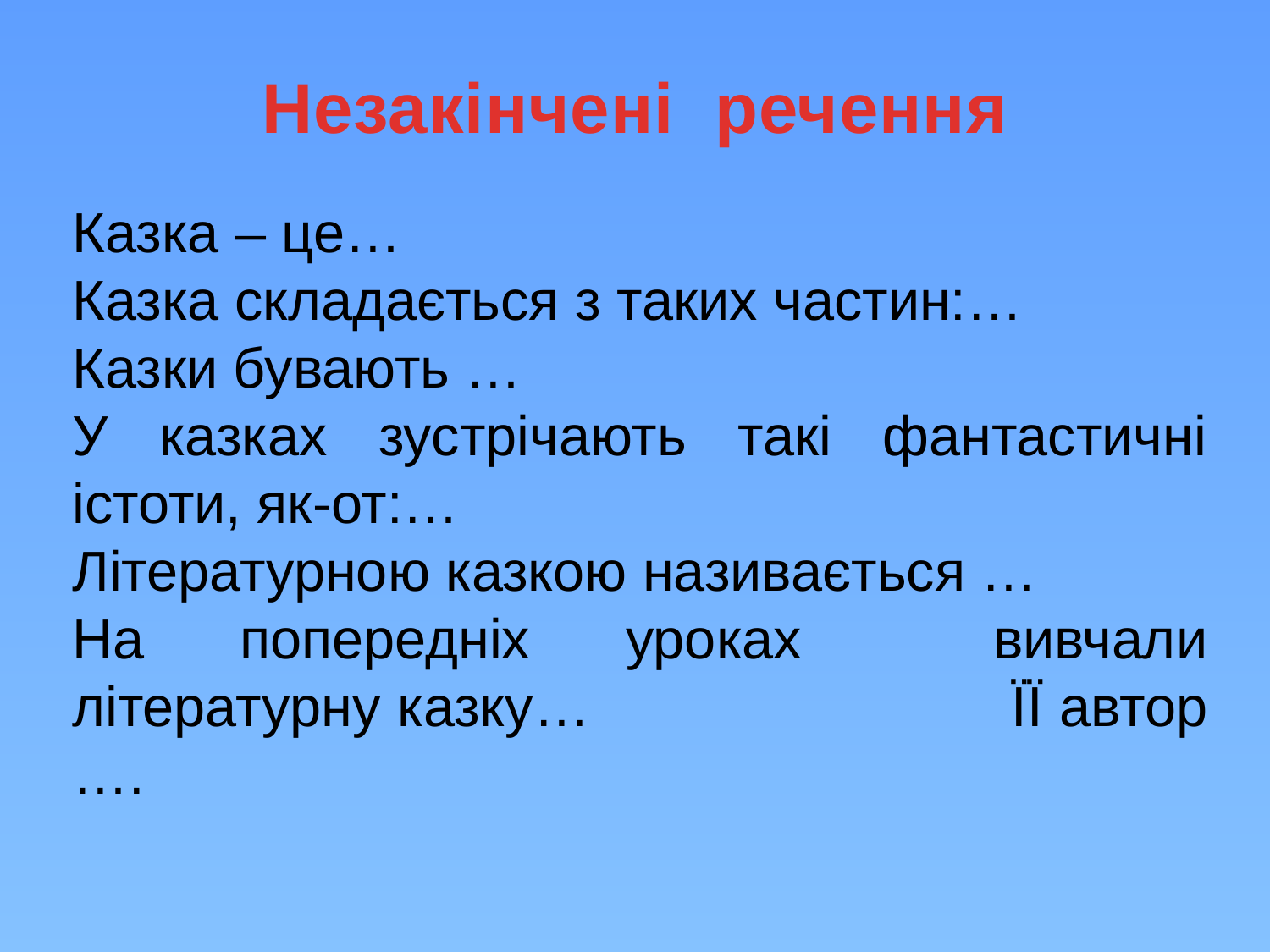

Незакінчені  речення

Казка – це…
Казка складається з таких частин:…
Казки бувають …
У казках зустрічають такі фантастичні істоти, як-от:…
Літературною казкою називається …
На попередніх уроках  вивчали літературну казку…                         ЇЇ автор ….